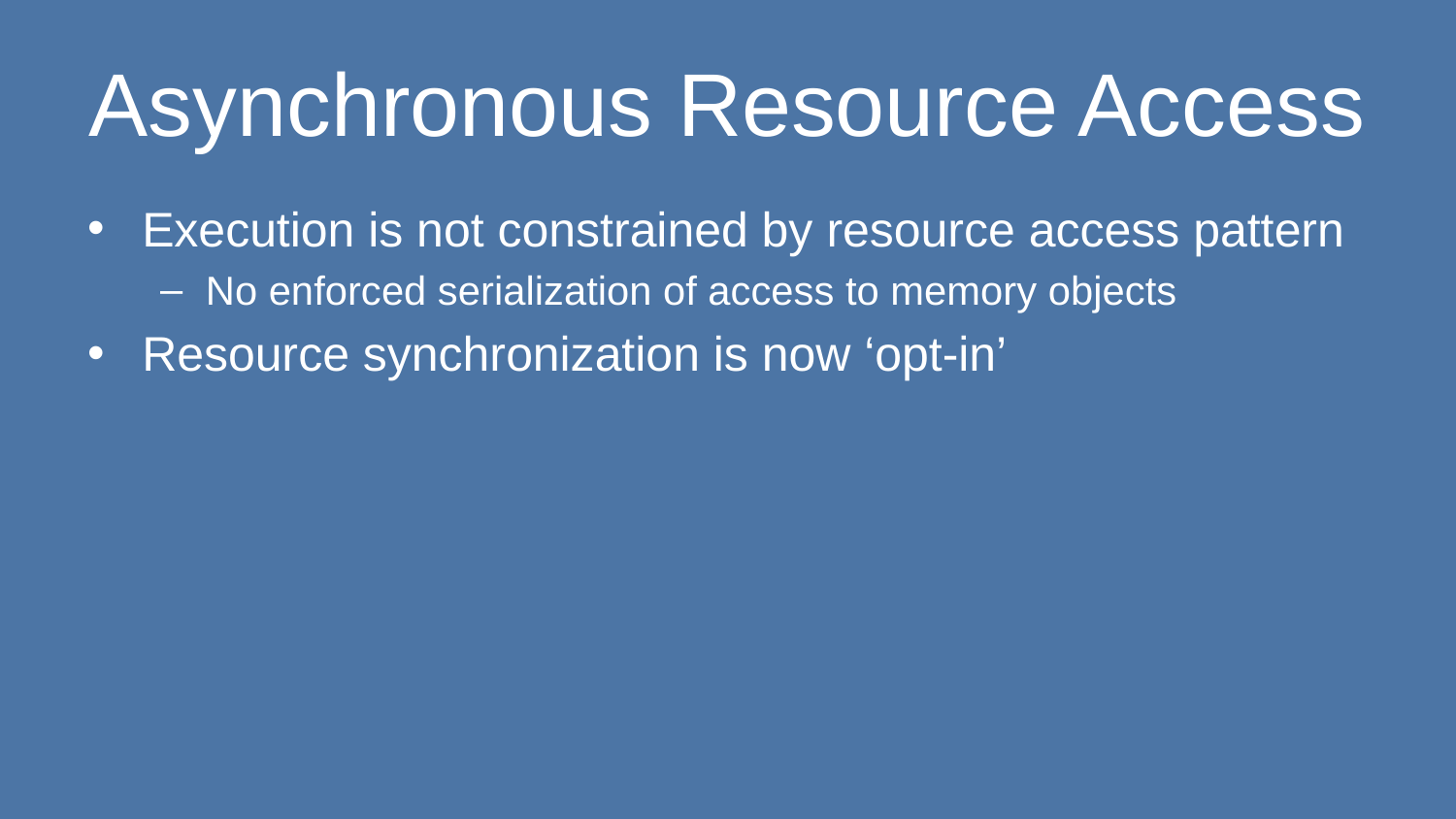

# Asynchronous Resource Access
Execution is not constrained by resource access pattern
No enforced serialization of access to memory objects
Resource synchronization is now ‘opt-in’